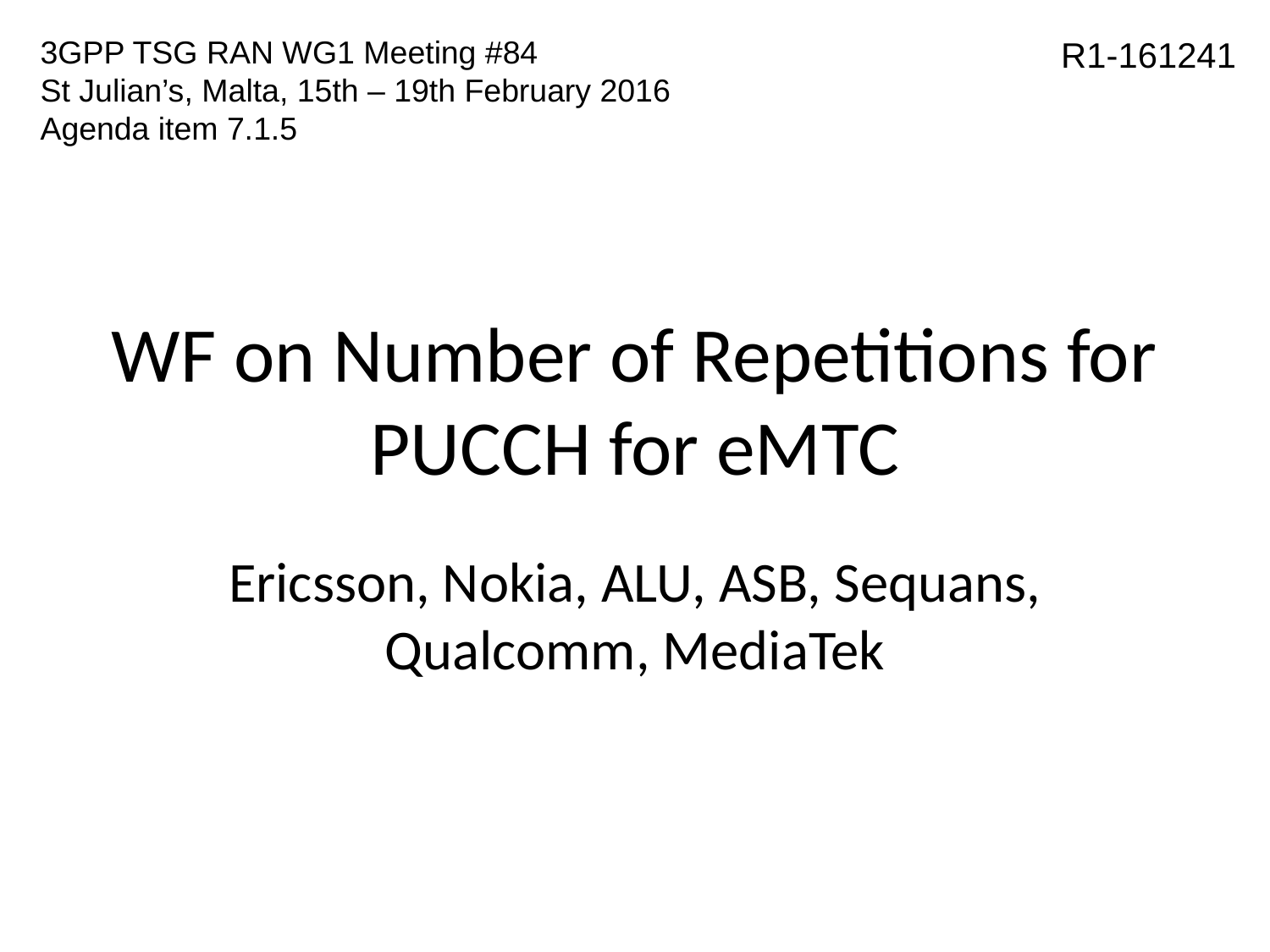

3GPP TSG RAN WG1 Meeting #84
St Julian’s, Malta, 15th – 19th February 2016
Agenda item 7.1.5
R1-161241
# WF on Number of Repetitions for PUCCH for eMTC
Ericsson, Nokia, ALU, ASB, Sequans, Qualcomm, MediaTek